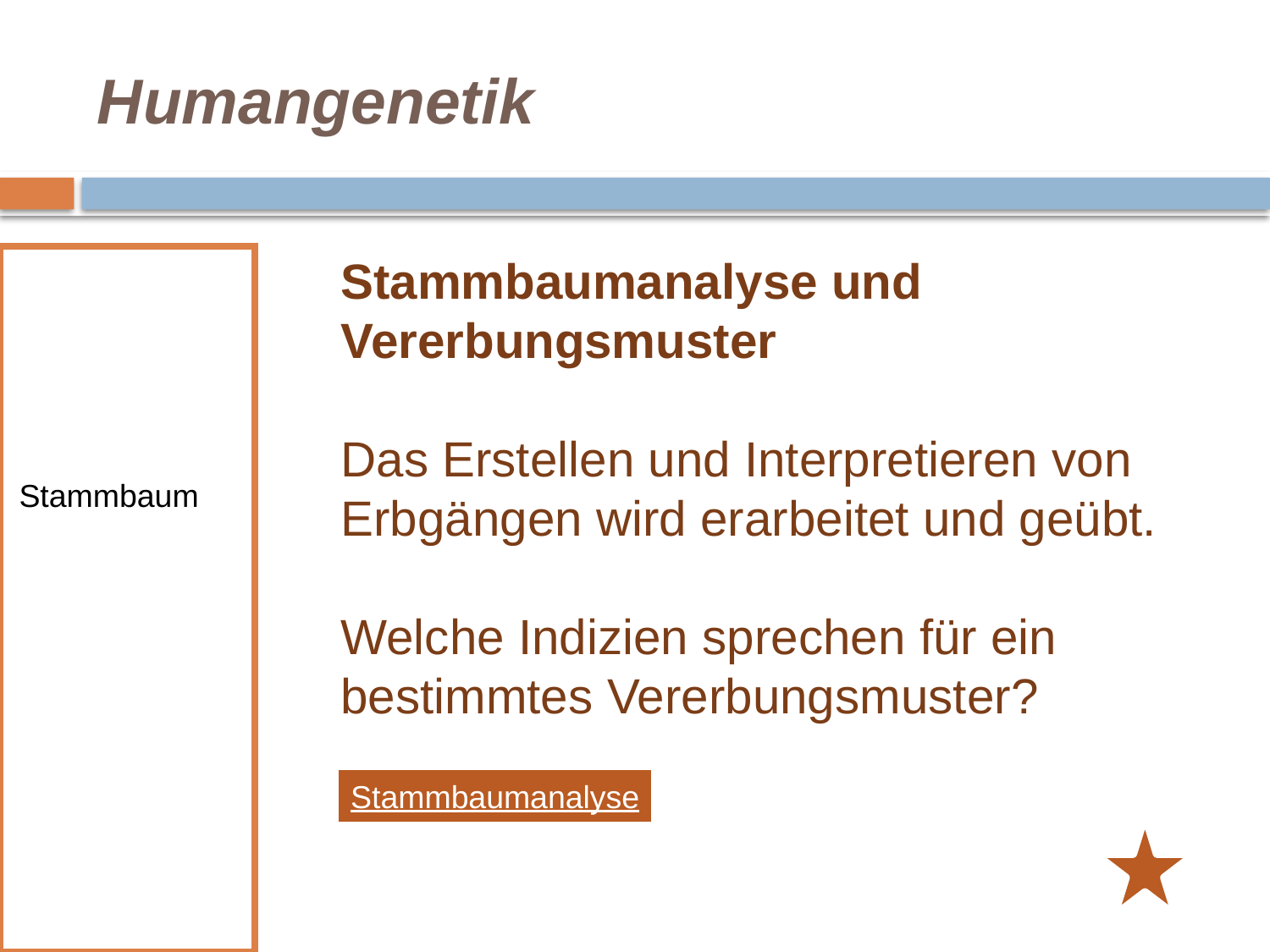

# Humangenetik
Stammbaumanalyse und
Vererbungsmuster 
Das Erstellen und Interpretieren von Erbgängen wird erarbeitet und geübt.
Welche Indizien sprechen für ein bestimmtes Vererbungsmuster?

Diagnose
Fam. Reichle
Humangenetik
Stammbaum
Erbkrankheiten
Hilfen
PND
Diagnose
Testung
Stammbaumanalyse